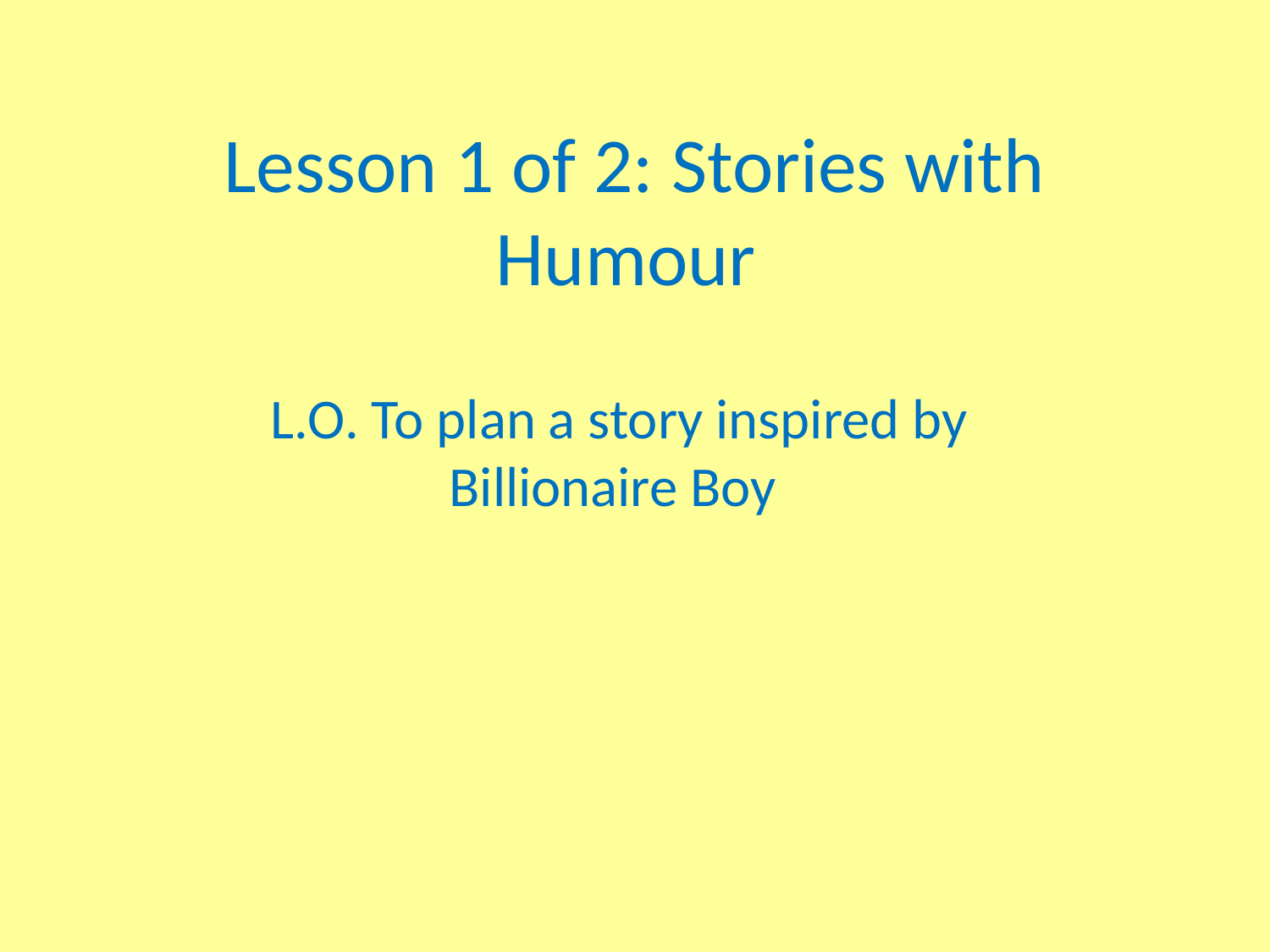

# Lesson 1 of 2: Stories with Humour
L.O. To plan a story inspired by Billionaire Boy